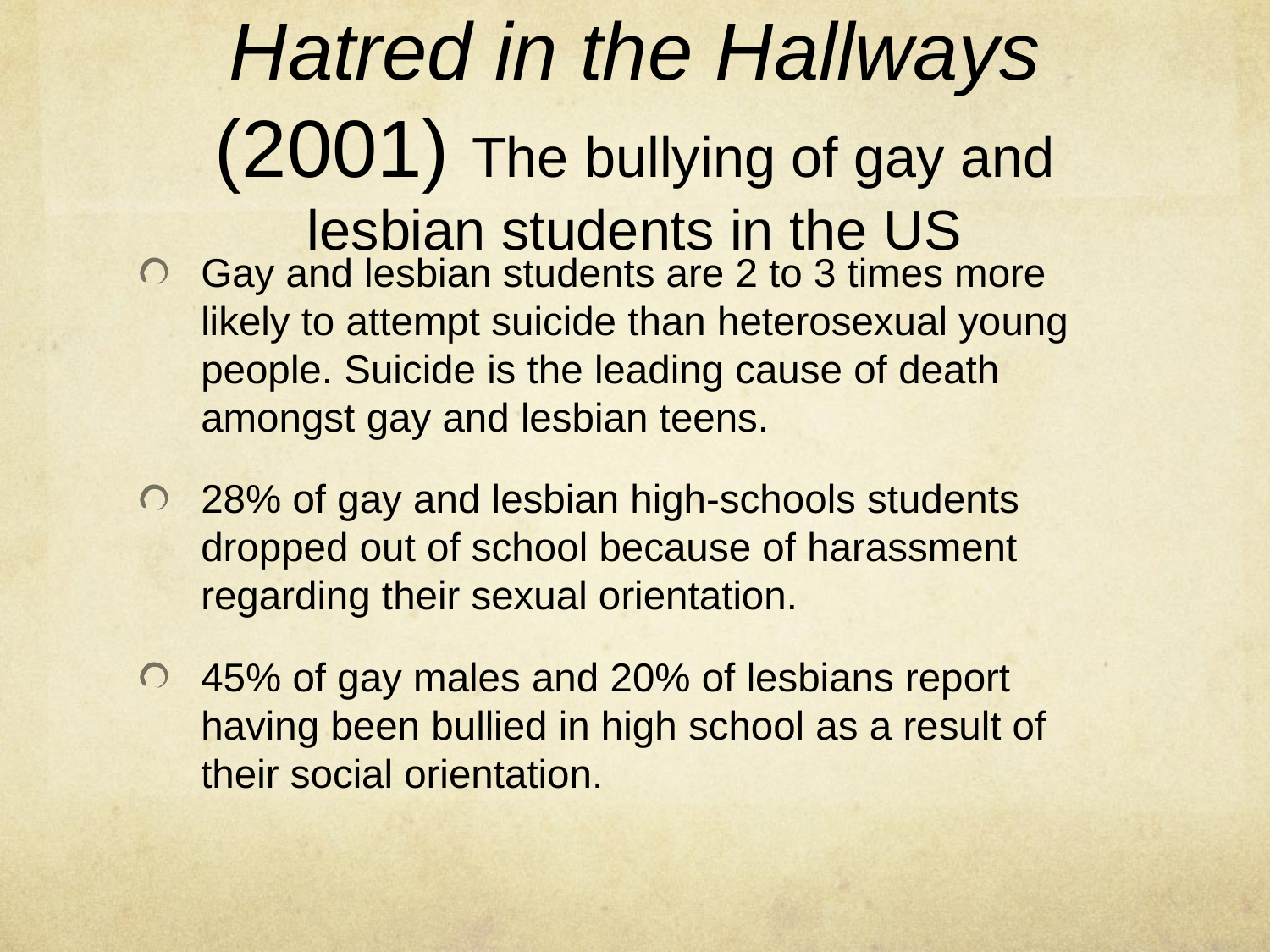

# Hatred in the Hallways (2001) The bullying of gay and lesbian students in the US
Gay and lesbian students are 2 to 3 times more likely to attempt suicide than heterosexual young people. Suicide is the leading cause of death amongst gay and lesbian teens.
28% of gay and lesbian high-schools students dropped out of school because of harassment regarding their sexual orientation.
45% of gay males and 20% of lesbians report having been bullied in high school as a result of their social orientation.